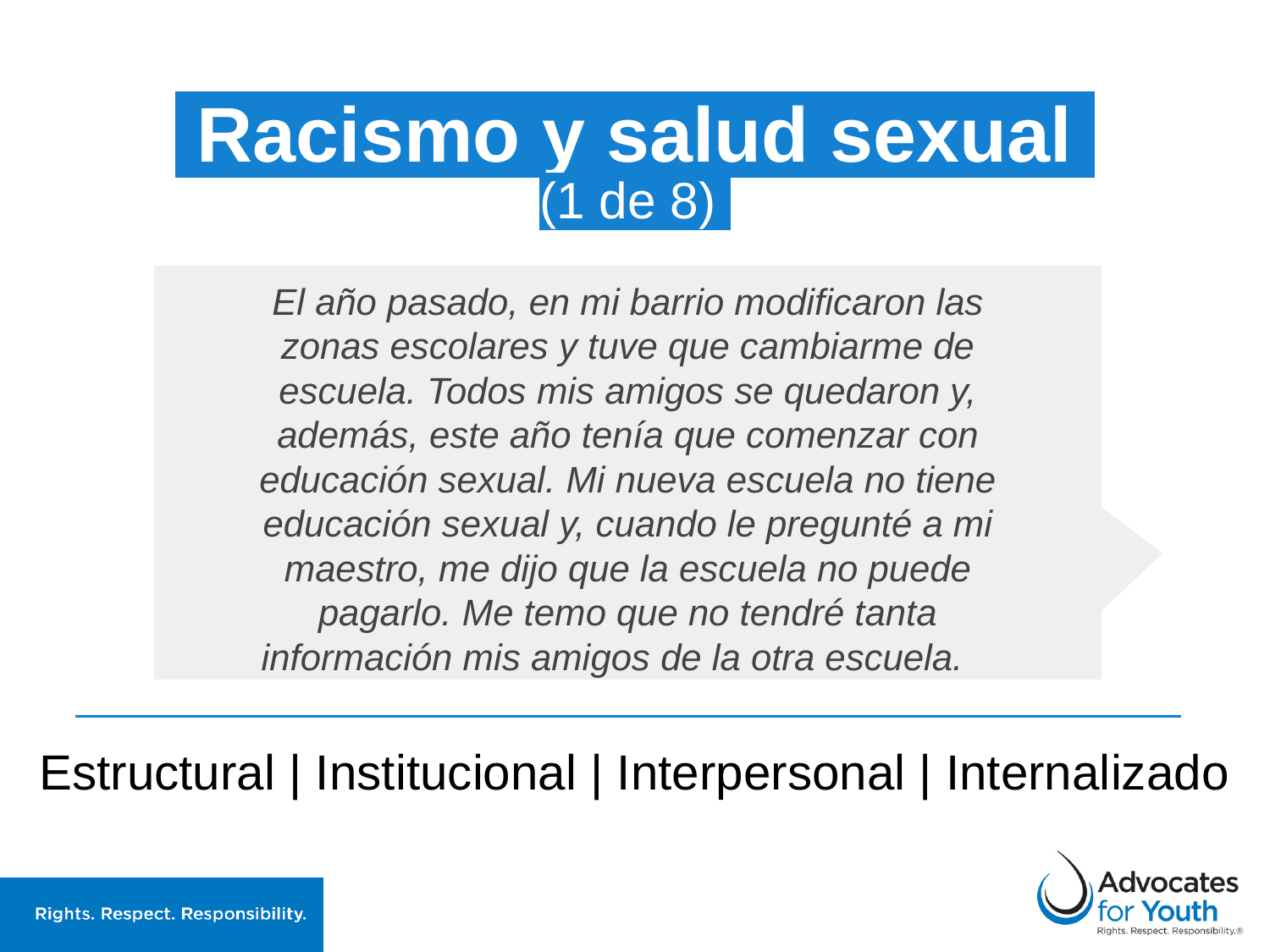

# Racismo y salud sexual
(1 de 8)
El año pasado, en mi barrio modificaron las zonas escolares y tuve que cambiarme de escuela. Todos mis amigos se quedaron y, además, este año tenía que comenzar con educación sexual. Mi nueva escuela no tiene educación sexual y, cuando le pregunté a mi maestro, me dijo que la escuela no puede pagarlo. Me temo que no tendré tanta información mis amigos de la otra escuela.
Estructural | Institucional | Interpersonal | Internalizado